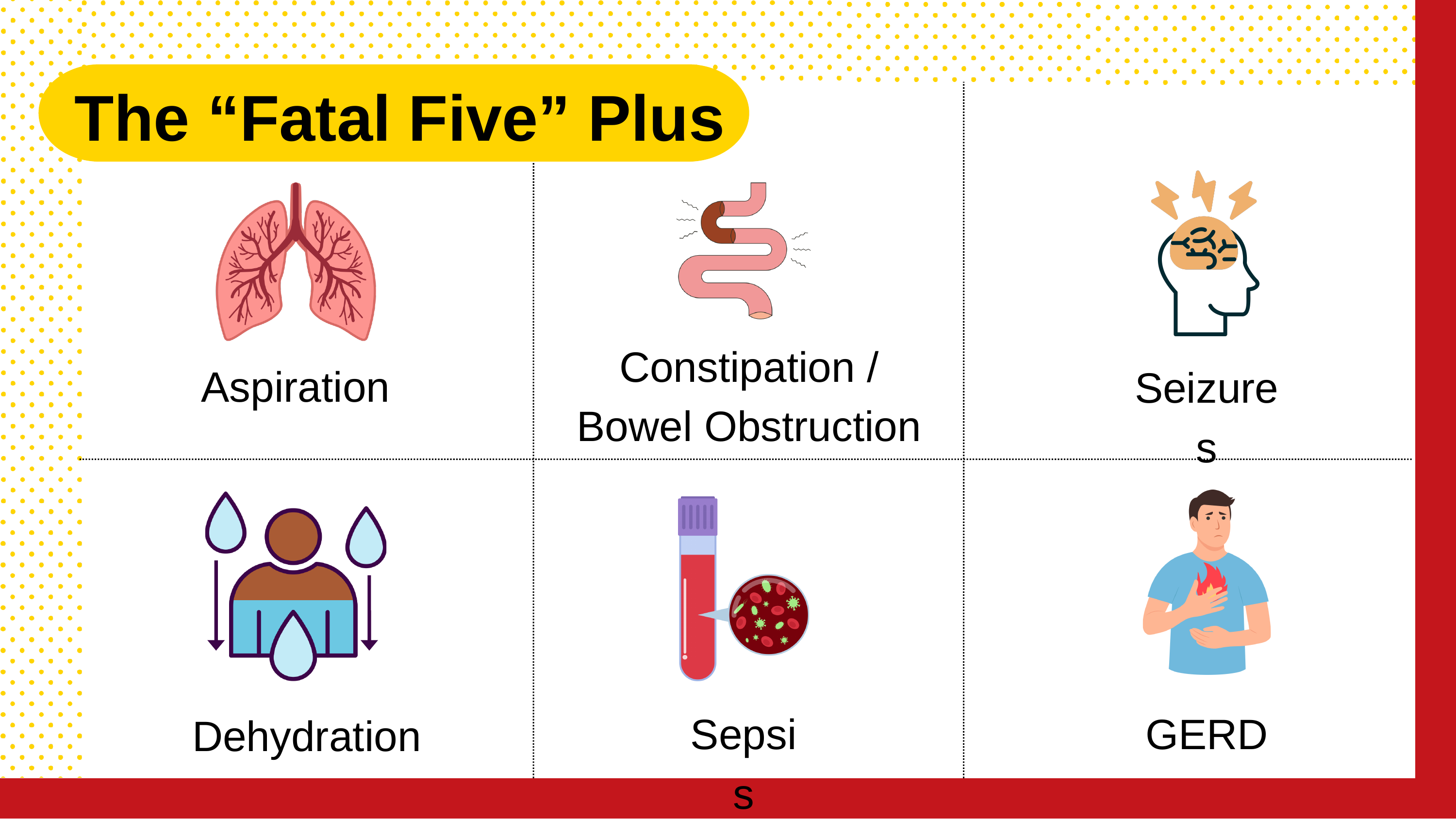

The “Fatal Five” Plus

Constipation / Bowel Obstruction
Aspiration
Seizures

Sepsis
GERD
Dehydration